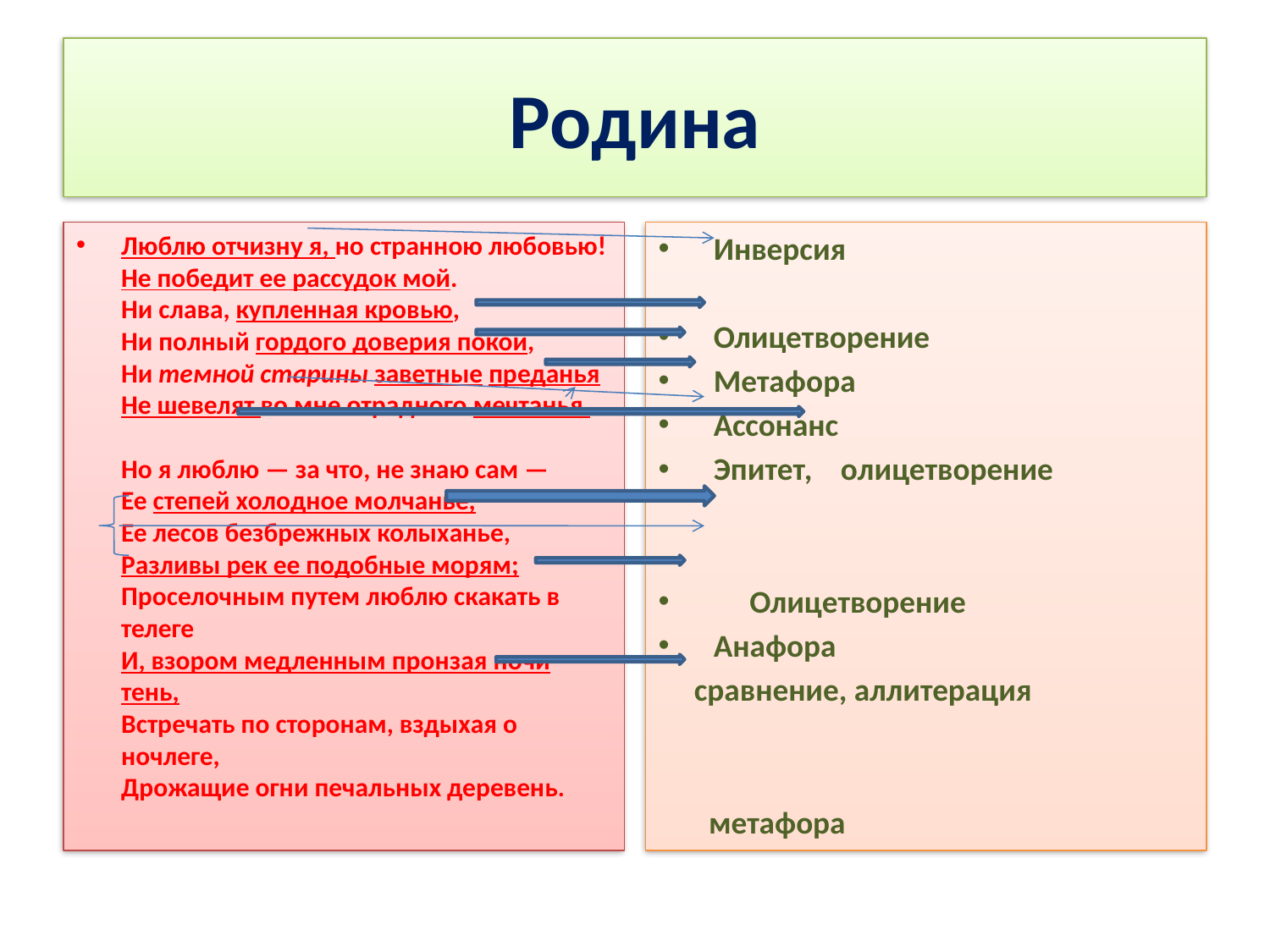

# Родина
Люблю отчизну я, но странною любовью!
Не победит ее рассудок мой.
Ни слава, купленная кровью,
Ни полный гордого доверия покой,
Ни темной старины заветные преданья
Не шевелят во мне отрадного мечтанья.
Но я люблю — за что, не знаю сам —
Ее степей холодное молчанье,
Ее лесов безбрежных колыханье,
Разливы рек ее подобные морям;
Проселочным путем люблю скакать в телеге
И, взором медленным пронзая ночи тень,
Встречать по сторонам, вздыхая о ночлеге,
Дрожащие огни печальных деревень.
Инверсия

Олицетворение
Метафора
Ассонанс
Эпитет,    олицетворение

     Олицетворение
Анафора
     сравнение, аллитерация

       метафора